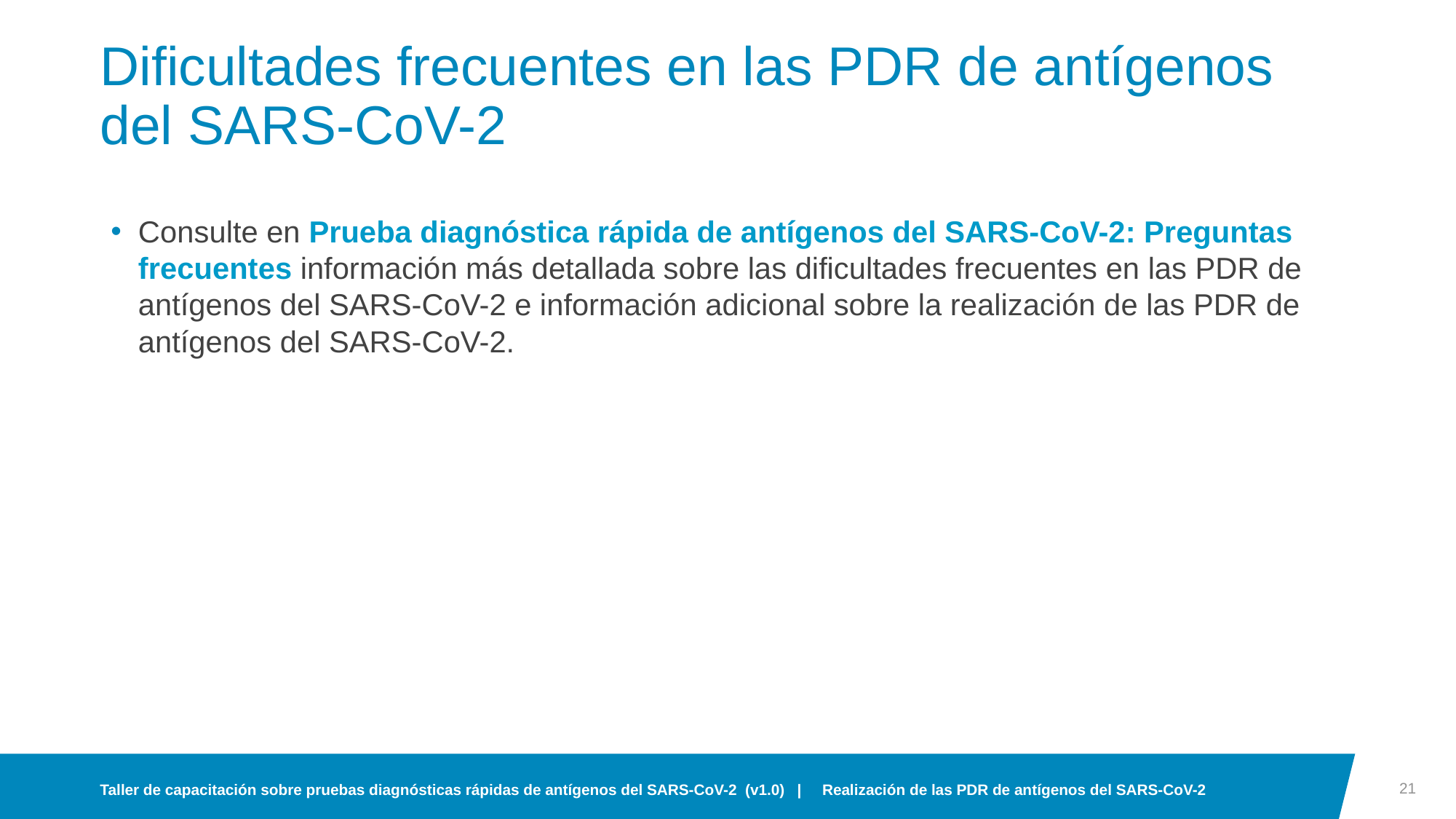

# Dificultades frecuentes en las PDR de antígenos del SARS-CoV-2
Consulte en Prueba diagnóstica rápida de antígenos del SARS-CoV-2: Preguntas frecuentes información más detallada sobre las dificultades frecuentes en las PDR de antígenos del SARS-CoV-2 e información adicional sobre la realización de las PDR de antígenos del SARS-CoV-2.

21
Taller de capacitación sobre pruebas diagnósticas rápidas de antígenos del SARS-CoV-2  (v1.0)   |     Realización de las PDR de antígenos del SARS-CoV-2